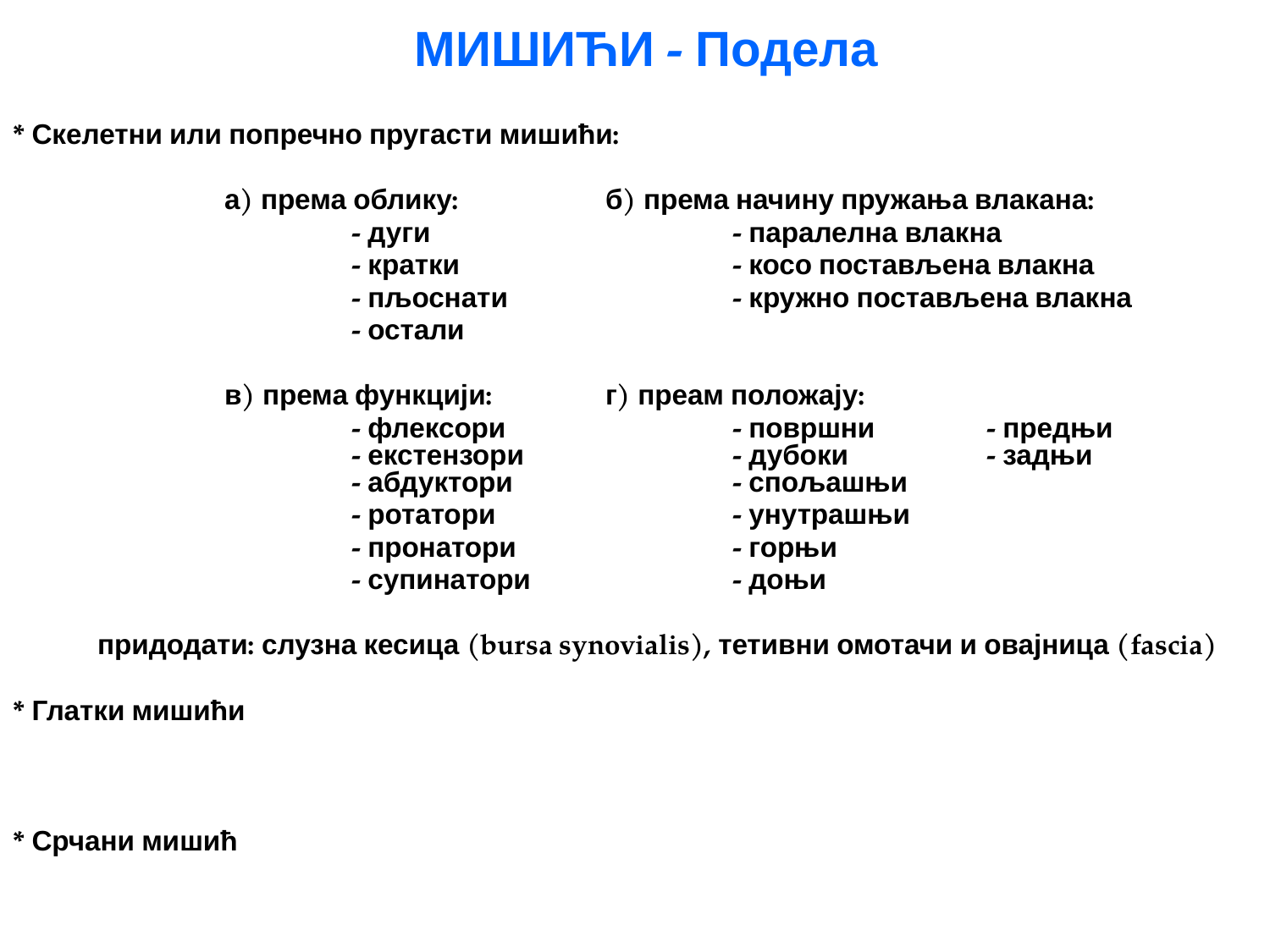

МИШИЋИ - Подела
* Скелетни или попречно пругасти мишићи:

		а) према облику:		б) према начину пружања влакана:
			- дуги			- паралелна влакна
			- кратки 			- косо постављена влакна
			- пљоснати		- кружно постављена влакна
			- остали

		в) према функцији:	г) преам положају:
			- флексори		- површни	- предњи
		- екстензори		- дубоки		- задњи
		- абдуктори		- спољашњи
			- ротатори		- унутрашњи
			- пронатори		- горњи
			- супинатори		- доњи

	придодати: слузна кесица (bursa synovialis), тетивни омотачи и овајница (fascia)

* Глатки мишићи

* Срчани мишић